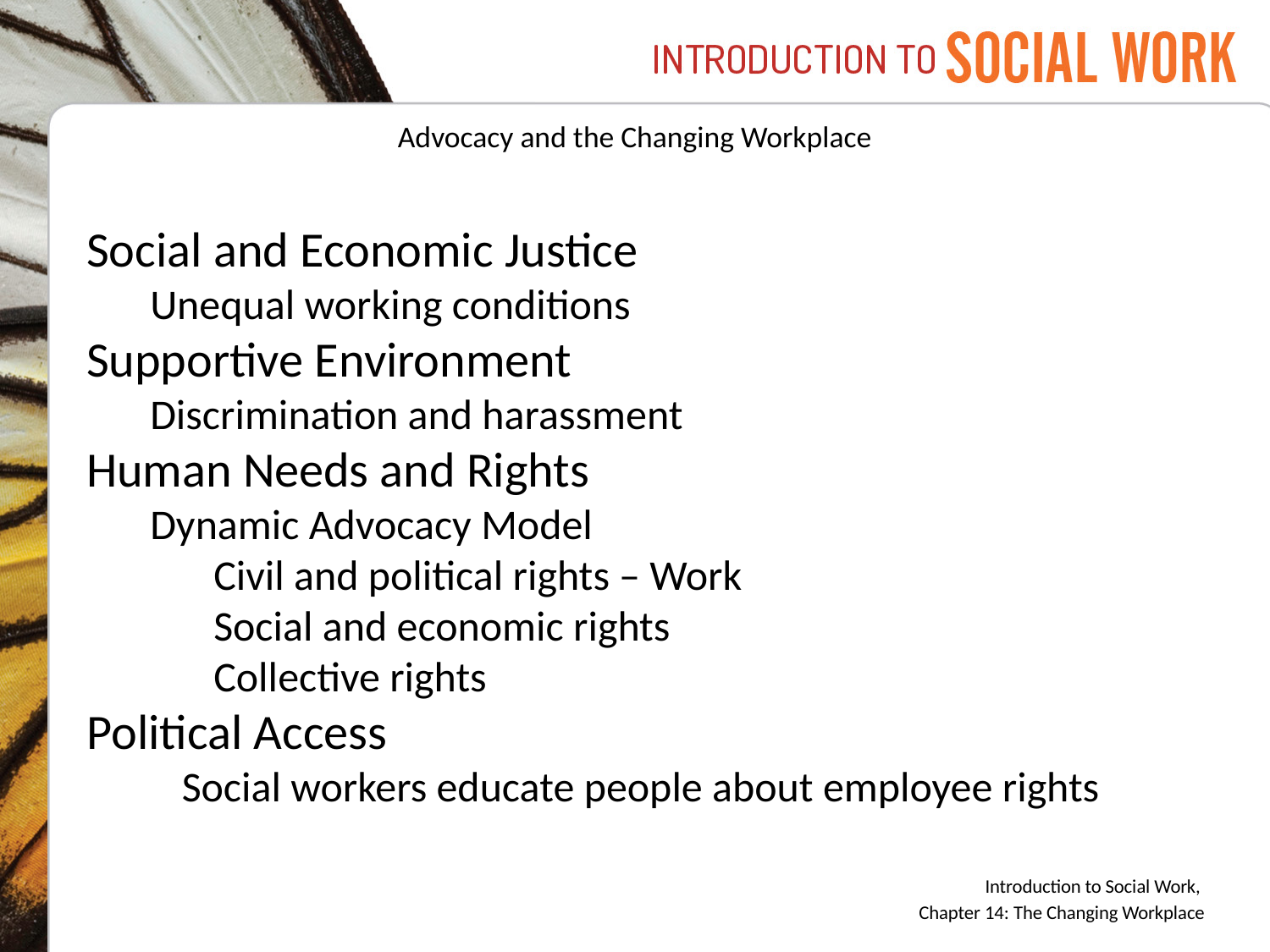

# Advocacy and the Changing Workplace
Social and Economic Justice
Unequal working conditions
Supportive Environment
Discrimination and harassment
Human Needs and Rights
Dynamic Advocacy Model
Civil and political rights – Work
Social and economic rights
Collective rights
Political Access
          Social workers educate people about employee rights

Introduction to Social Work,
Chapter 14: The Changing Workplace